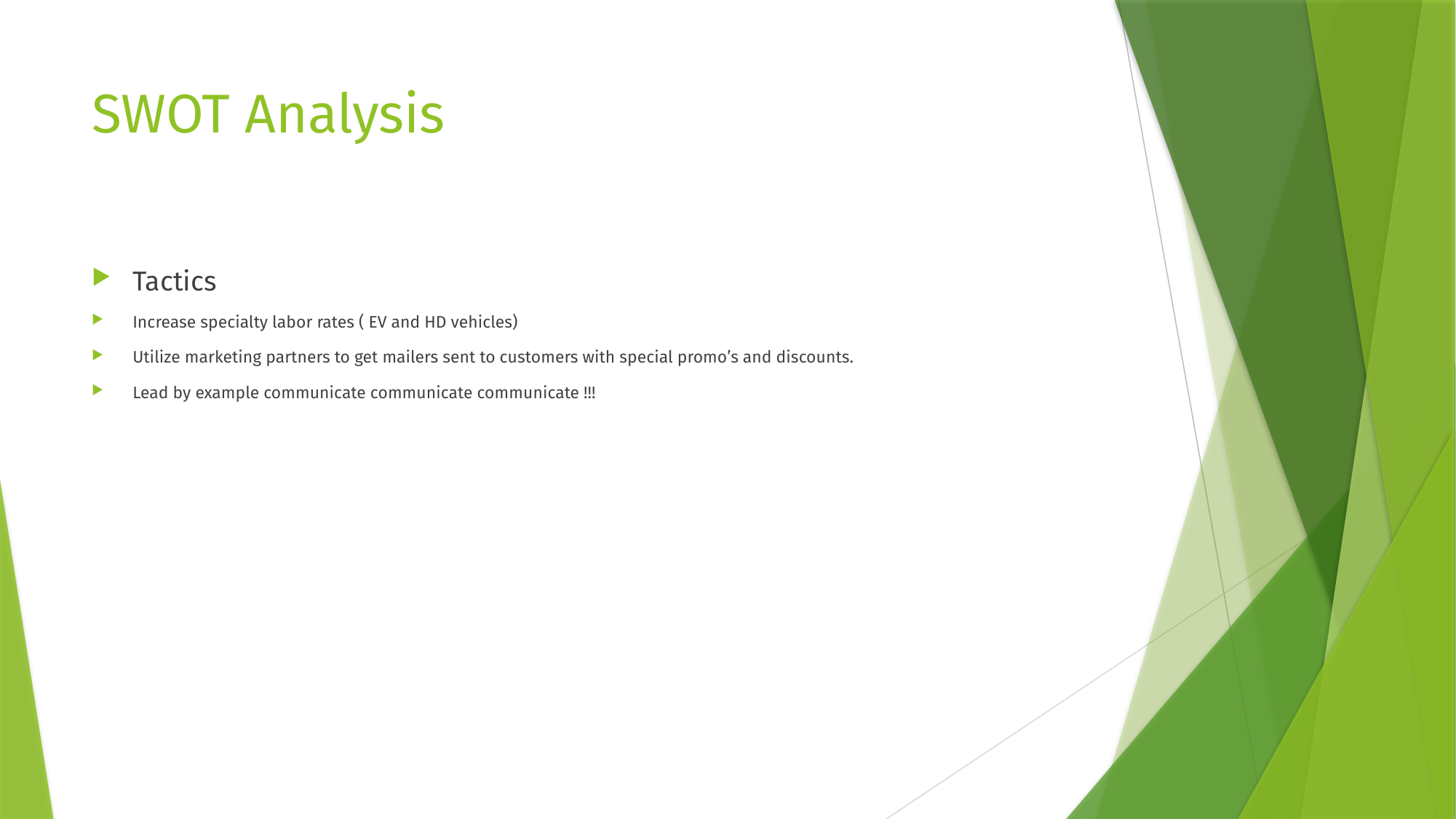

# SWOT Analysis
Tactics
Increase specialty labor rates ( EV and HD vehicles)
Utilize marketing partners to get mailers sent to customers with special promo’s and discounts.
Lead by example communicate communicate communicate !!!